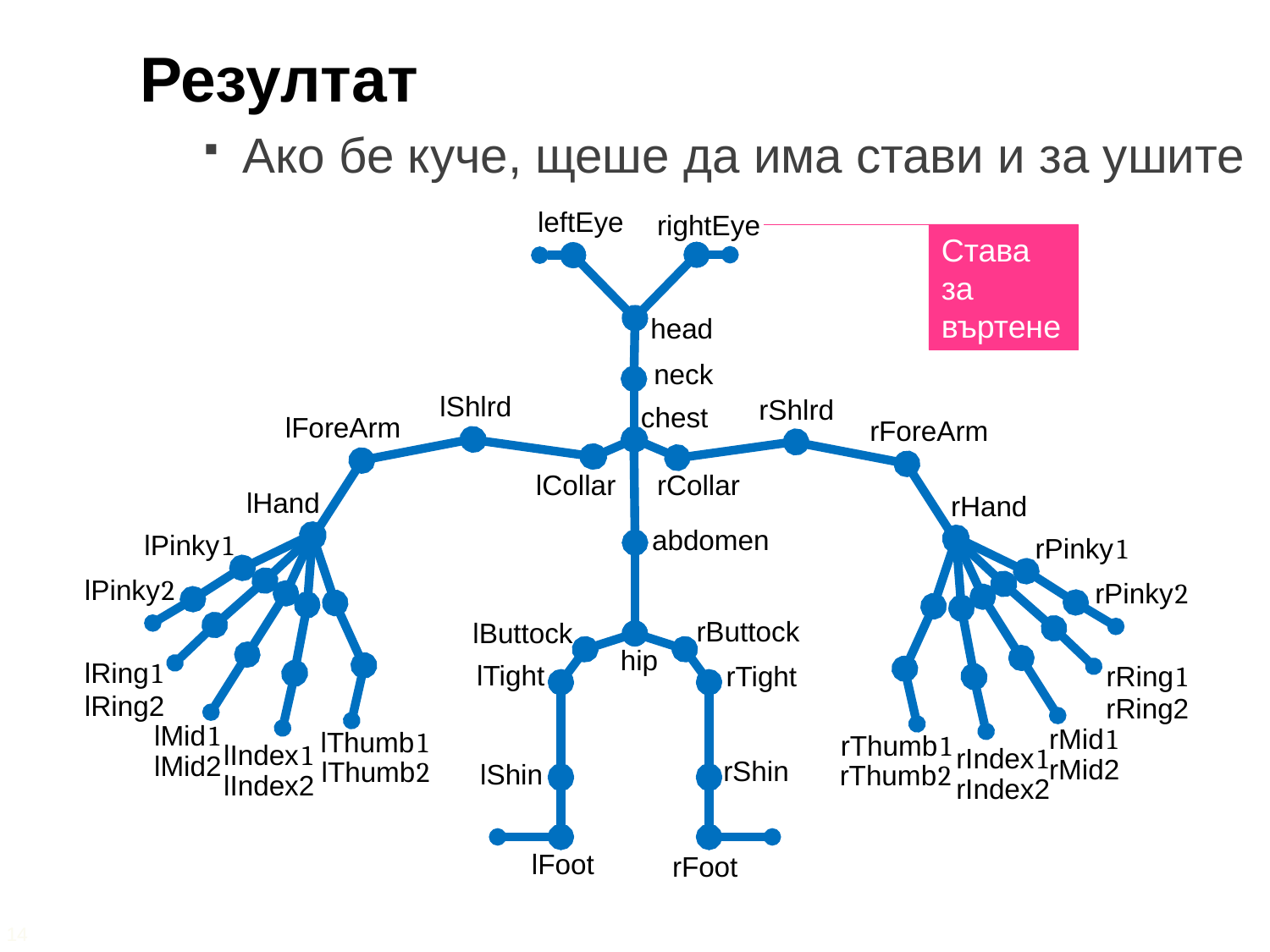

Резултат
Ако бе куче, щеше да има стави и за ушите

leftEye
rightEye
Става за въртене на око
head
neck
lShlrd
lForeArm
lHand
lPinky1
lPinky2
lRing1
lRing2
lMid1
lThumb1
lIndex1
lMid2
lThumb2
lIndex2
rShlrd
rForeArm
rHand
rPinky1
rPinky2
rRing1
rRing2
rMid1
rThumb1
rIndex1
rMid2
rThumb2
rIndex2
chest
rCollar
lCollar
abdomen
rButtock
lButtock
hip
lTight
rTight
rShin
lShin
lFoot
rFoot